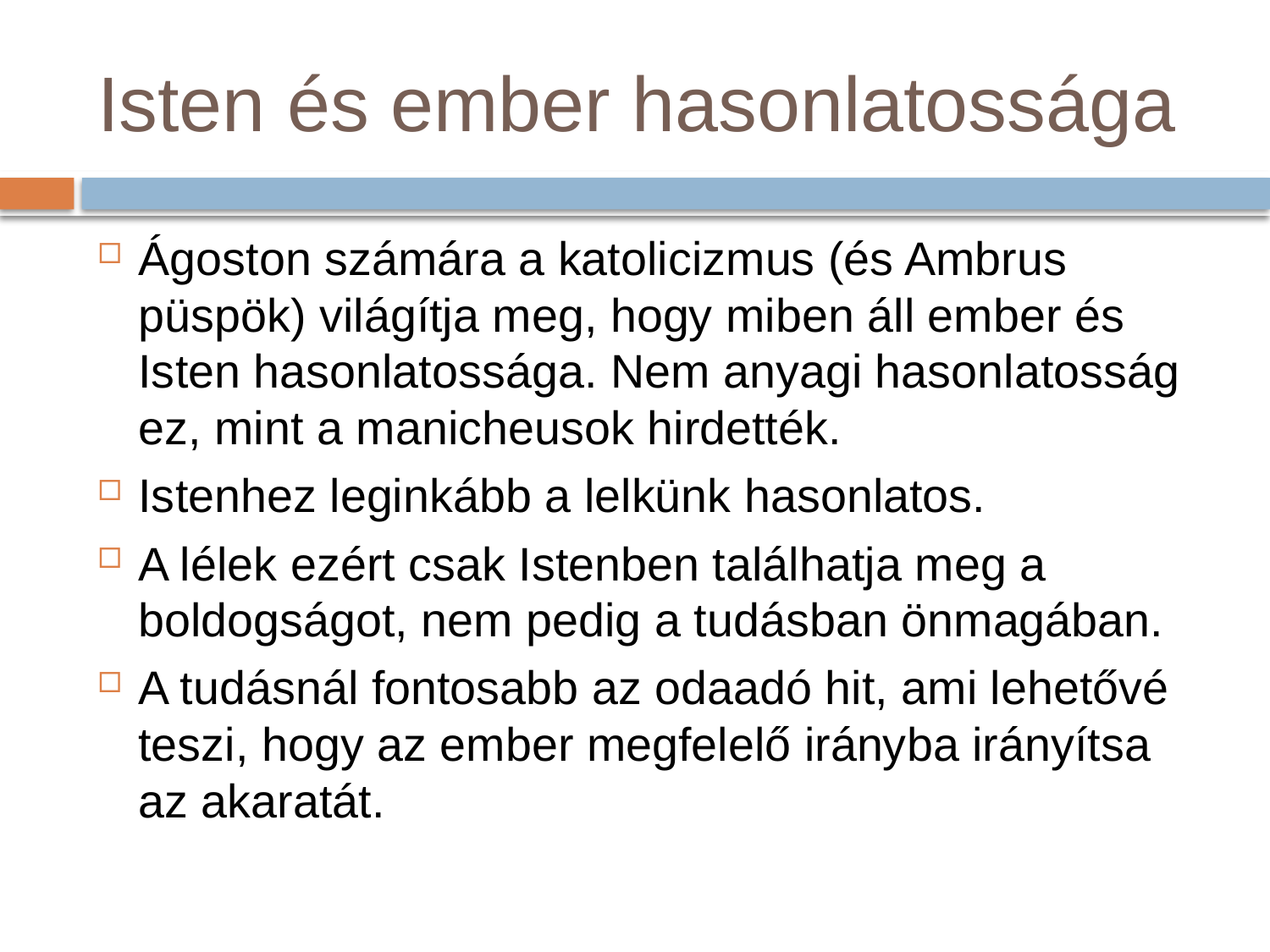

# Isten és ember hasonlatossága
Ágoston számára a katolicizmus (és Ambrus püspök) világítja meg, hogy miben áll ember és Isten hasonlatossága. Nem anyagi hasonlatosság ez, mint a manicheusok hirdették.
Istenhez leginkább a lelkünk hasonlatos.
A lélek ezért csak Istenben találhatja meg a boldogságot, nem pedig a tudásban önmagában.
A tudásnál fontosabb az odaadó hit, ami lehetővé teszi, hogy az ember megfelelő irányba irányítsa az akaratát.